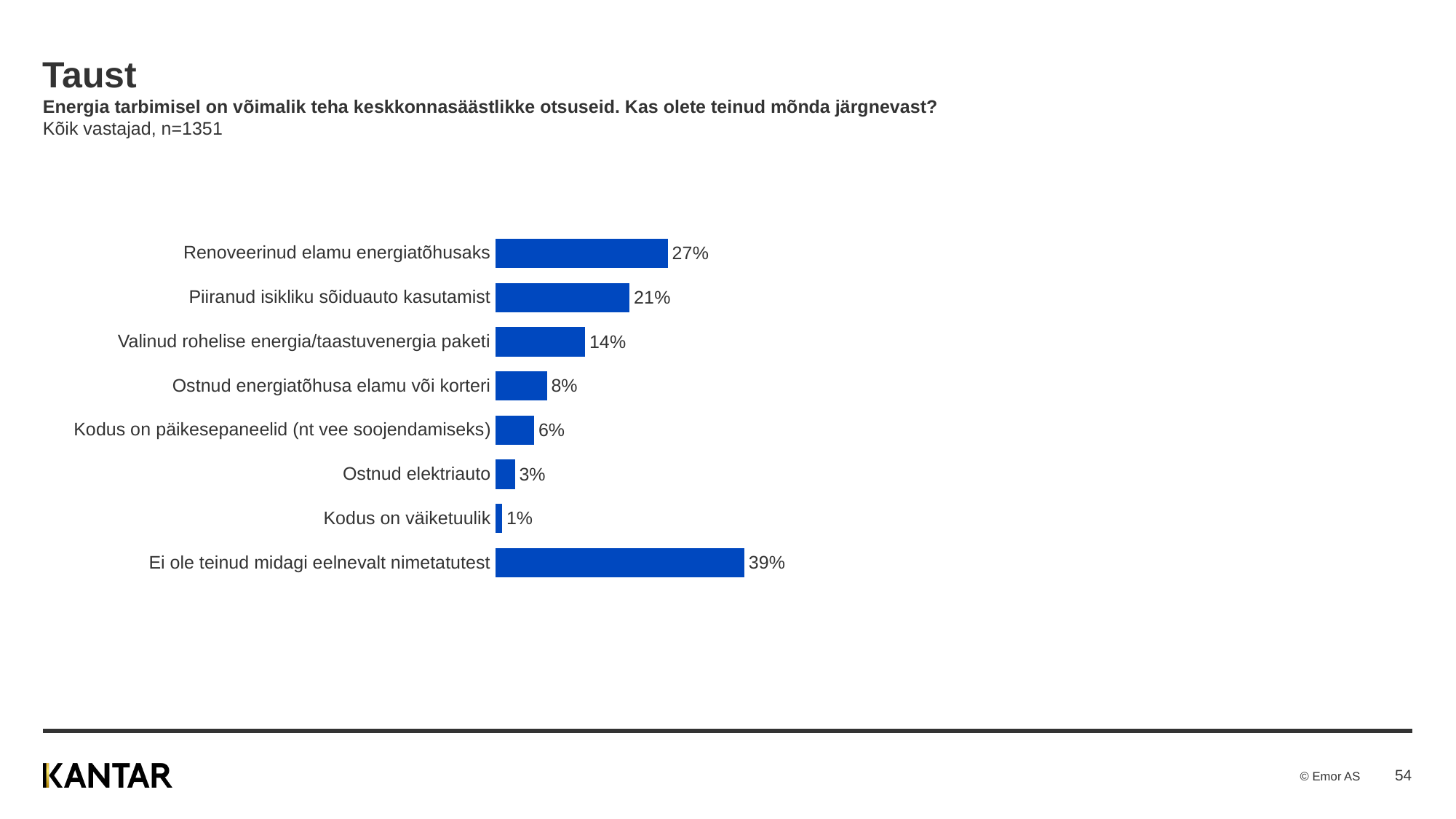

# Taust Energia tarbimisel on võimalik teha keskkonnasäästlikke otsuseid. Kas olete teinud mõnda järgnevast? Kõik vastajad, n=1351

### Chart

| Category | Column2 |
|---|---|
| Renoveerinud elamu energiatõhusaks | 27.0 |
| Piiranud isikliku sõiduauto kasutamist | 21.0 |
| Valinud rohelise energia/taastuvenergia paketi | 14.0 |
| Ostnud energiatõhusa elamu või korteri | 8.0 |
| Kodus on päikesepaneelid (nt vee soojendamiseks) | 6.0 |
| Ostnud elektriauto | 3.0 |
| Kodus on väiketuulik | 1.0 |
| Ei ole teinud midagi eelnevalt nimetatutest | 39.0 |
| Renoveerinud elamu energiatõhusaks |  |  |
| --- | --- | --- |
| Piiranud isikliku sõiduauto kasutamist |  |  |
| Valinud rohelise energia/taastuvenergia paketi |  |  |
| Ostnud energiatõhusa elamu või korteri |  |  |
| Kodus on päikesepaneelid (nt vee soojendamiseks) |  |  |
| Ostnud elektriauto |  |  |
| Kodus on väiketuulik |  |  |
| Ei ole teinud midagi eelnevalt nimetatutest |  |  |
54